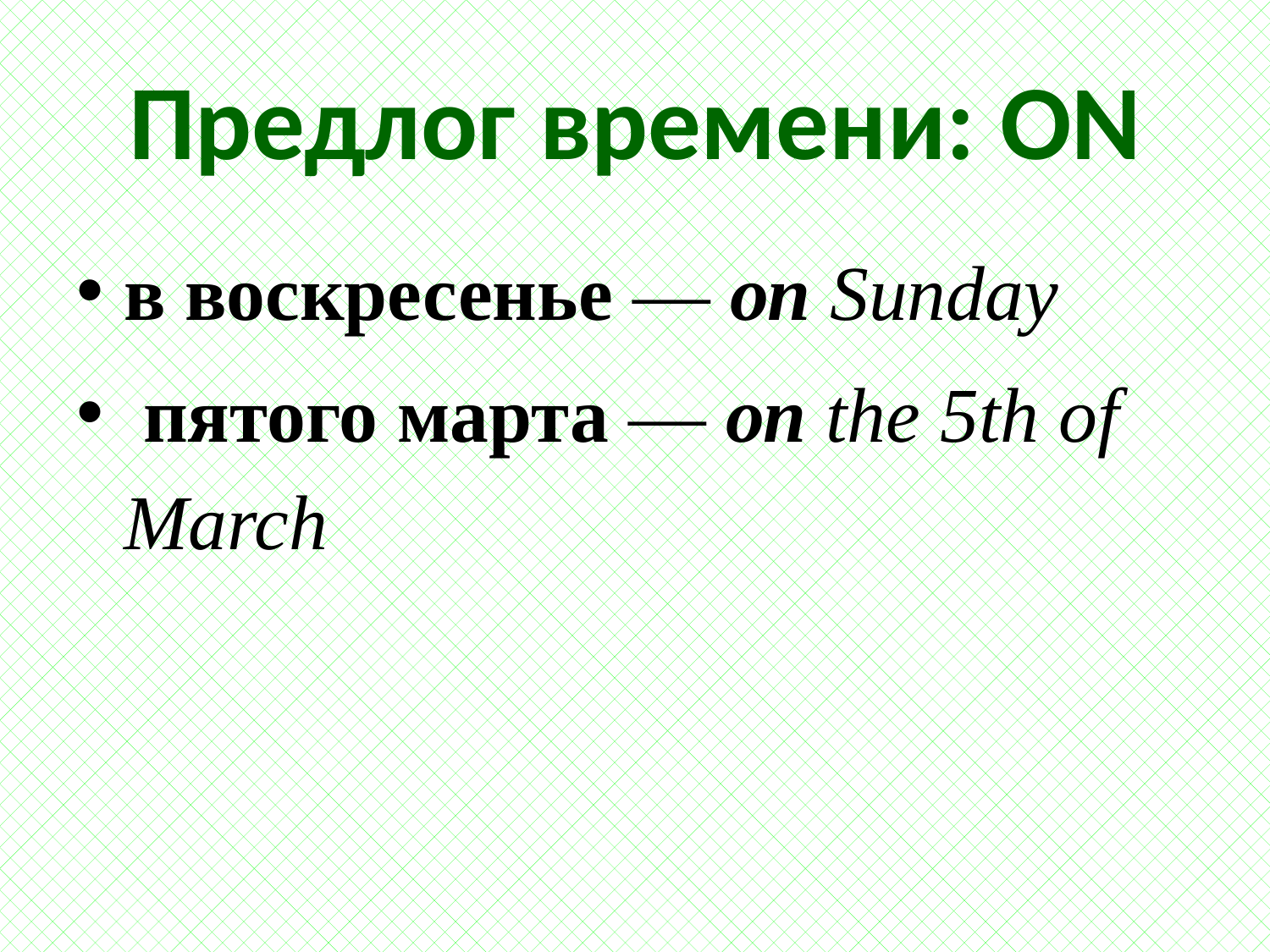

# Предлог времени: ON
в воскресенье — on Sunday
 пятого марта — on the 5th of March